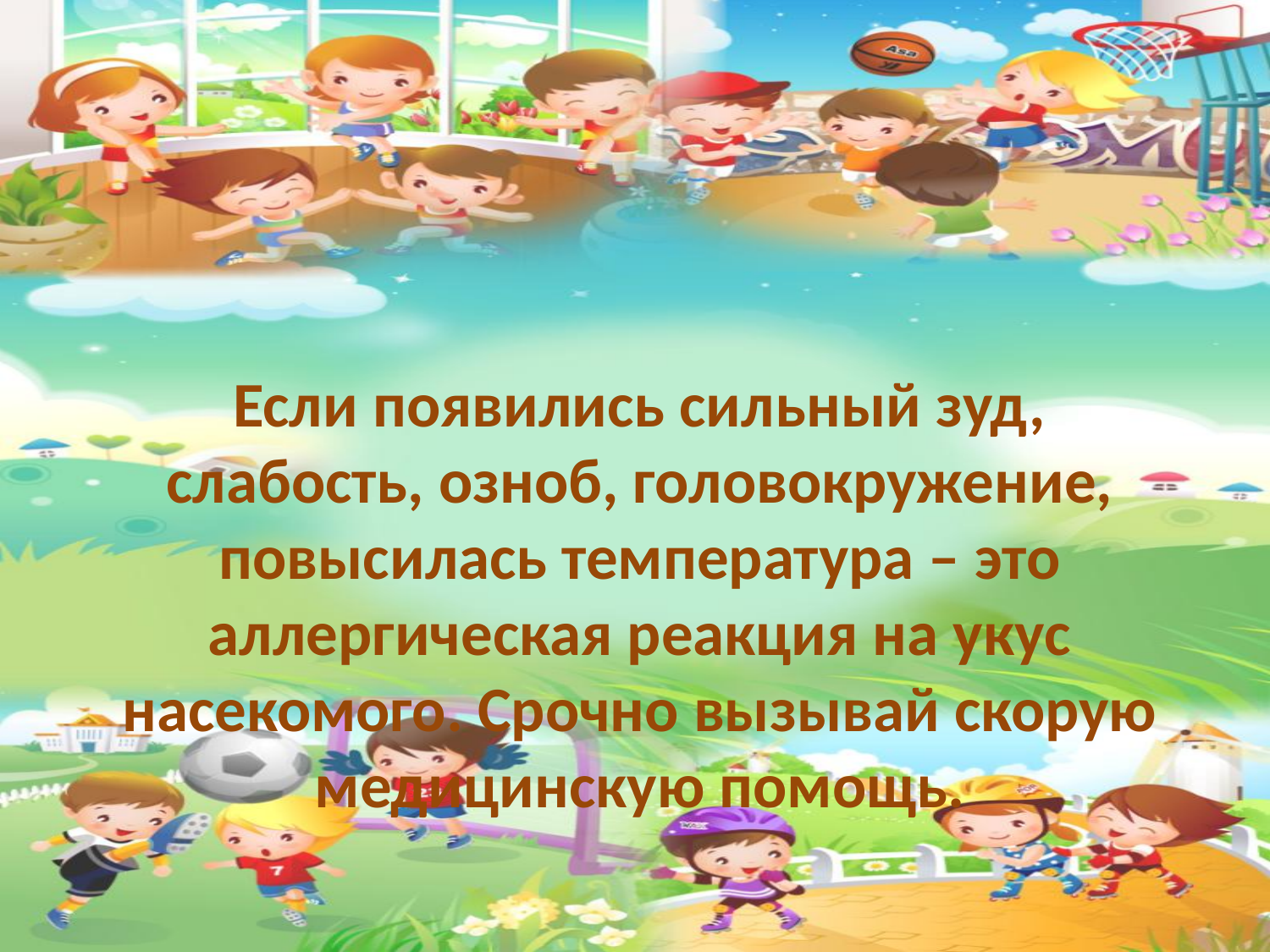

Если появились сильный зуд, слабость, озноб, головокружение, повысилась температура – это аллергическая реакция на укус насекомого. Срочно вызывай скорую медицинскую помощь.